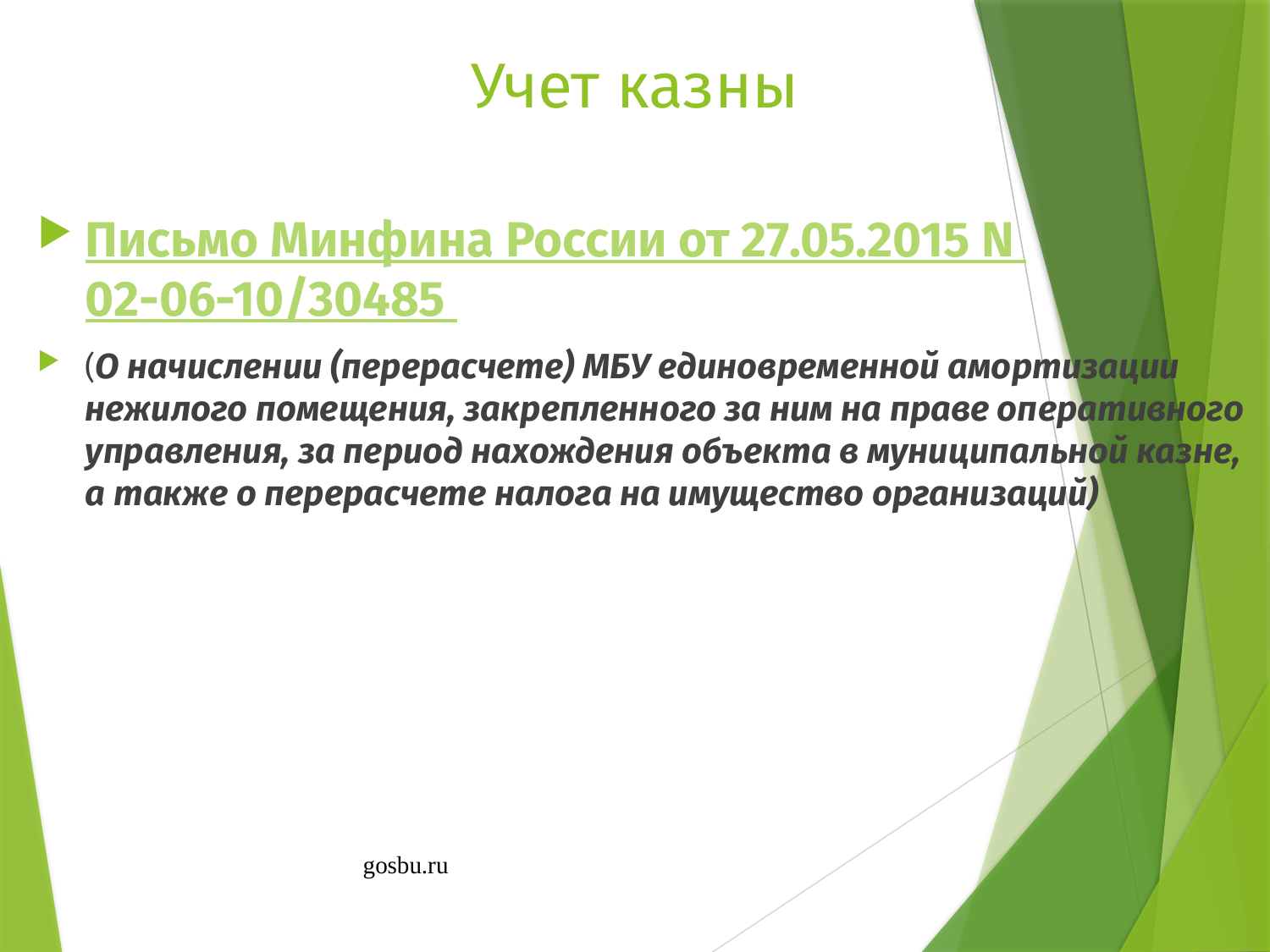

# Учет казны
Письмо Минфина России от 27.05.2015 N 02-06-10/30485
(О начислении (перерасчете) МБУ единовременной амортизации нежилого помещения, закрепленного за ним на праве оперативного управления, за период нахождения объекта в муниципальной казне, а также о перерасчете налога на имущество организаций)

gosbu.ru